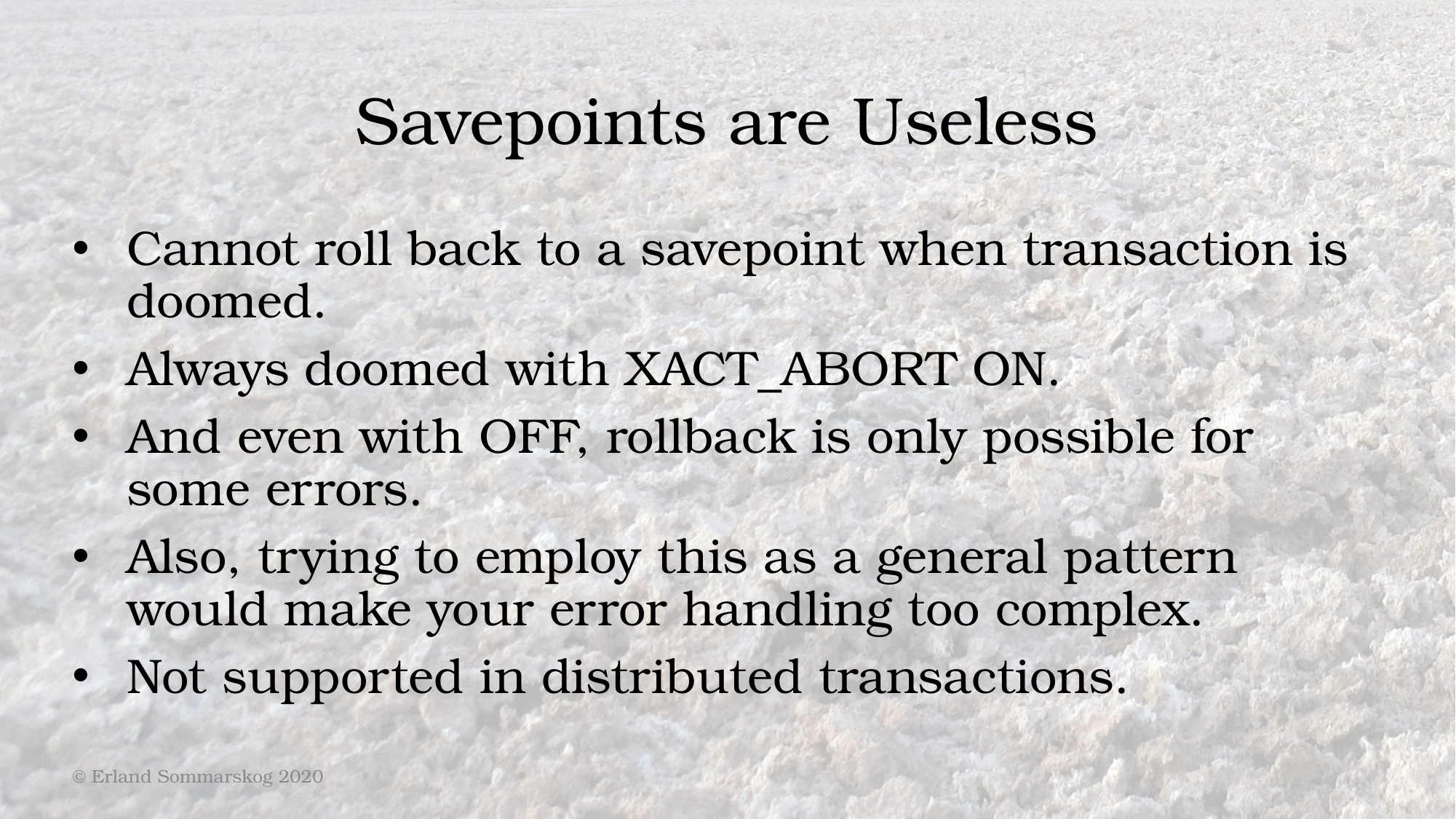

# Savepoints are Useless
Cannot roll back to a savepoint when transaction is doomed.
Always doomed with XACT_ABORT ON.
And even with OFF, rollback is only possible for some errors.
Also, trying to employ this as a general pattern would make your error handling too complex.
Not supported in distributed transactions.
© Erland Sommarskog 2020